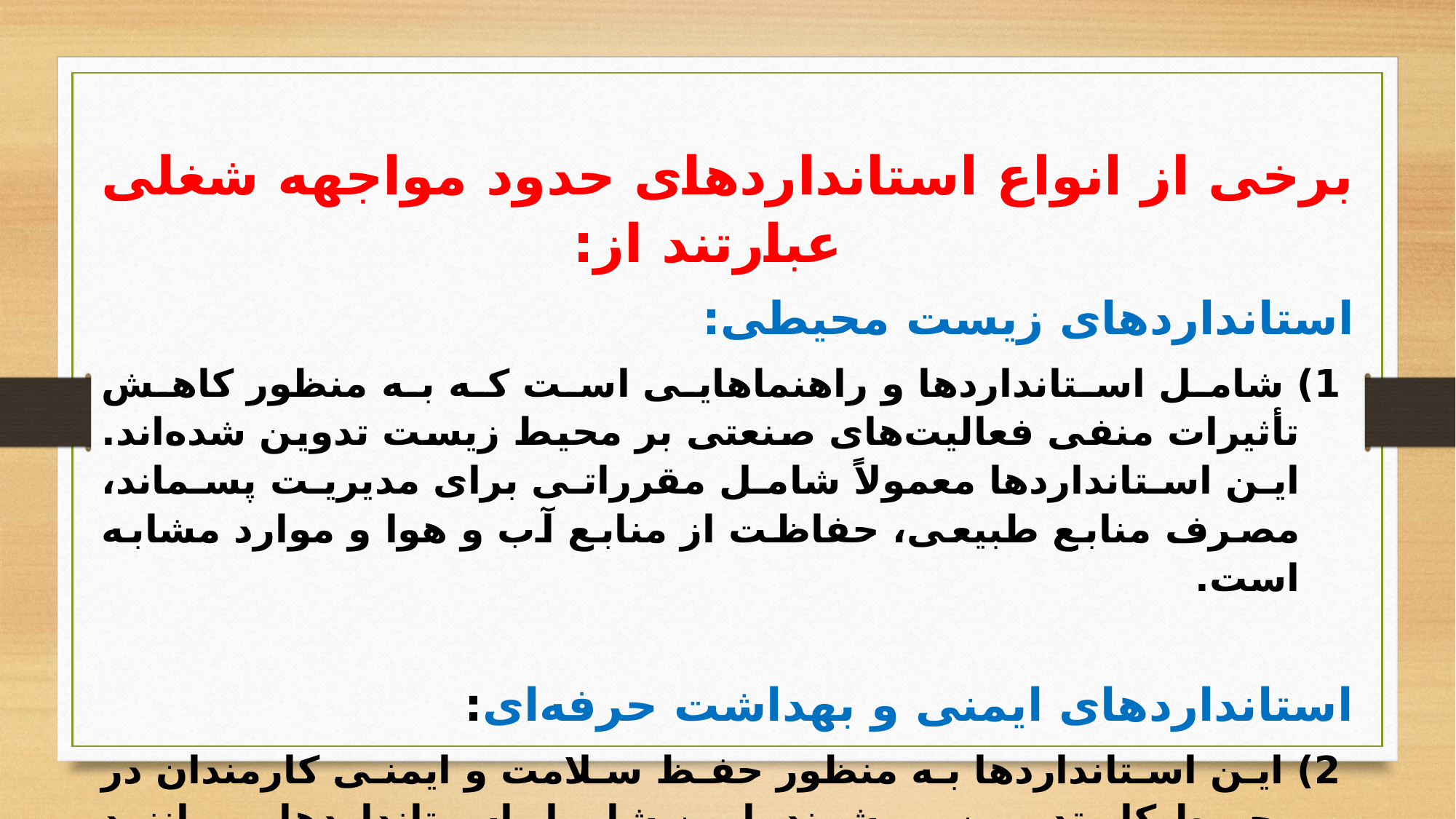

برخی از انواع استانداردهای حدود مواجهه شغلی عبارتند از:
استانداردهای زیست محیطی:
1) شامل استانداردها و راهنماهایی است که به منظور کاهش تأثیرات منفی فعالیت‌های صنعتی بر محیط زیست تدوین شده‌اند. این استانداردها معمولاً شامل مقرراتی برای مدیریت پسماند، مصرف منابع طبیعی، حفاظت از منابع آب و هوا و موارد مشابه است.

استانداردهای ایمنی و بهداشت حرفه‌ای:
2) این استانداردها به منظور حفظ سلامت و ایمنی کارمندان در محیط کار تدوین می‌شوند. این شامل استانداردهایی مانند استانداردهای ایمنی ایالات متحده (OSHA)، استانداردهای ایمنی و بهداشت شغلی اروپا (EU-OSHA) و استانداردهای مشابه در سراسر دنیا است.